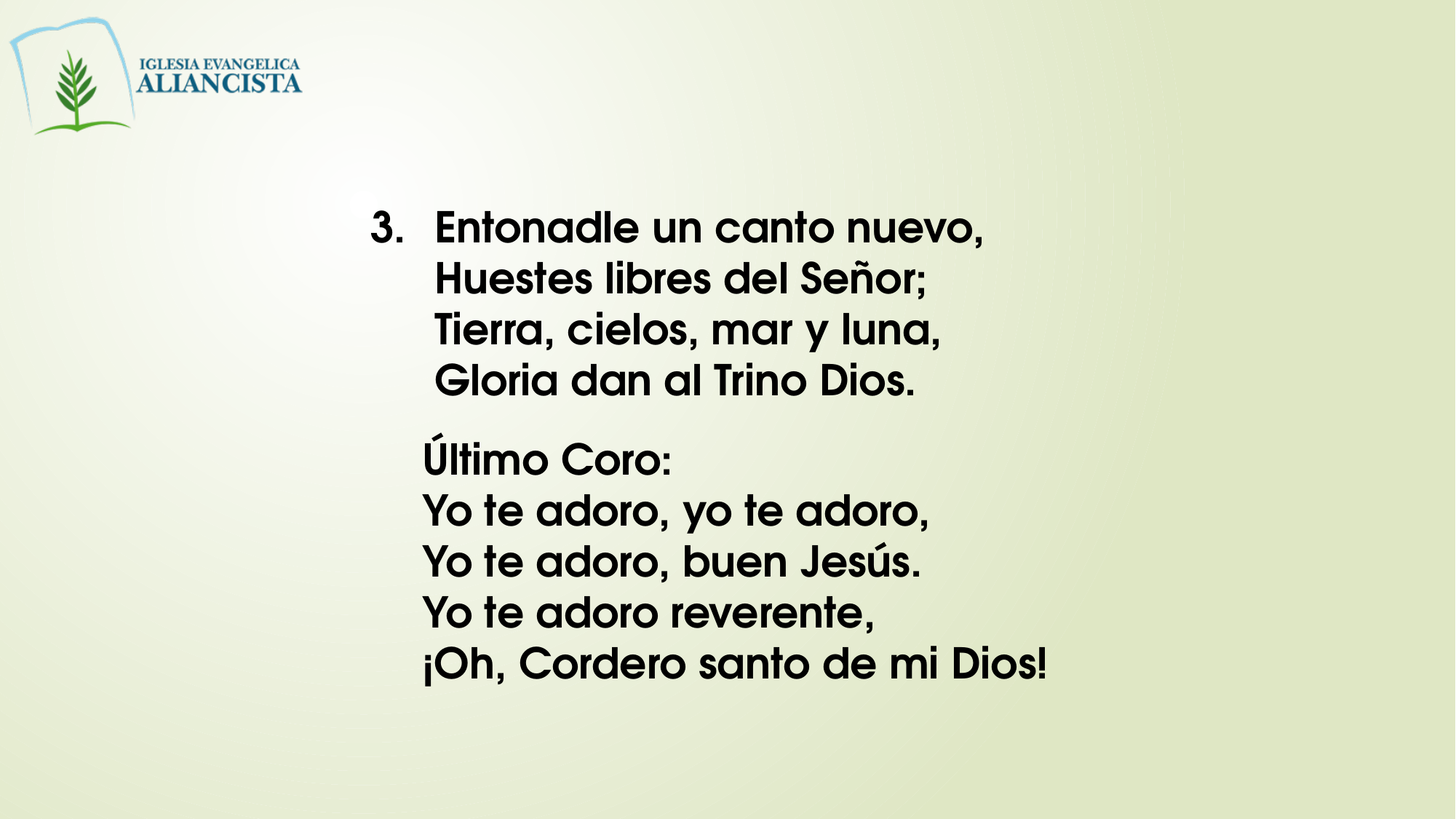

3. 	Entonadle un canto nuevo,
	Huestes libres del Señor;
	Tierra, cielos, mar y luna,
	Gloria dan al Trino Dios.
Último Coro:
Yo te adoro, yo te adoro,
Yo te adoro, buen Jesús.
Yo te adoro reverente,
¡Oh, Cordero santo de mi Dios!